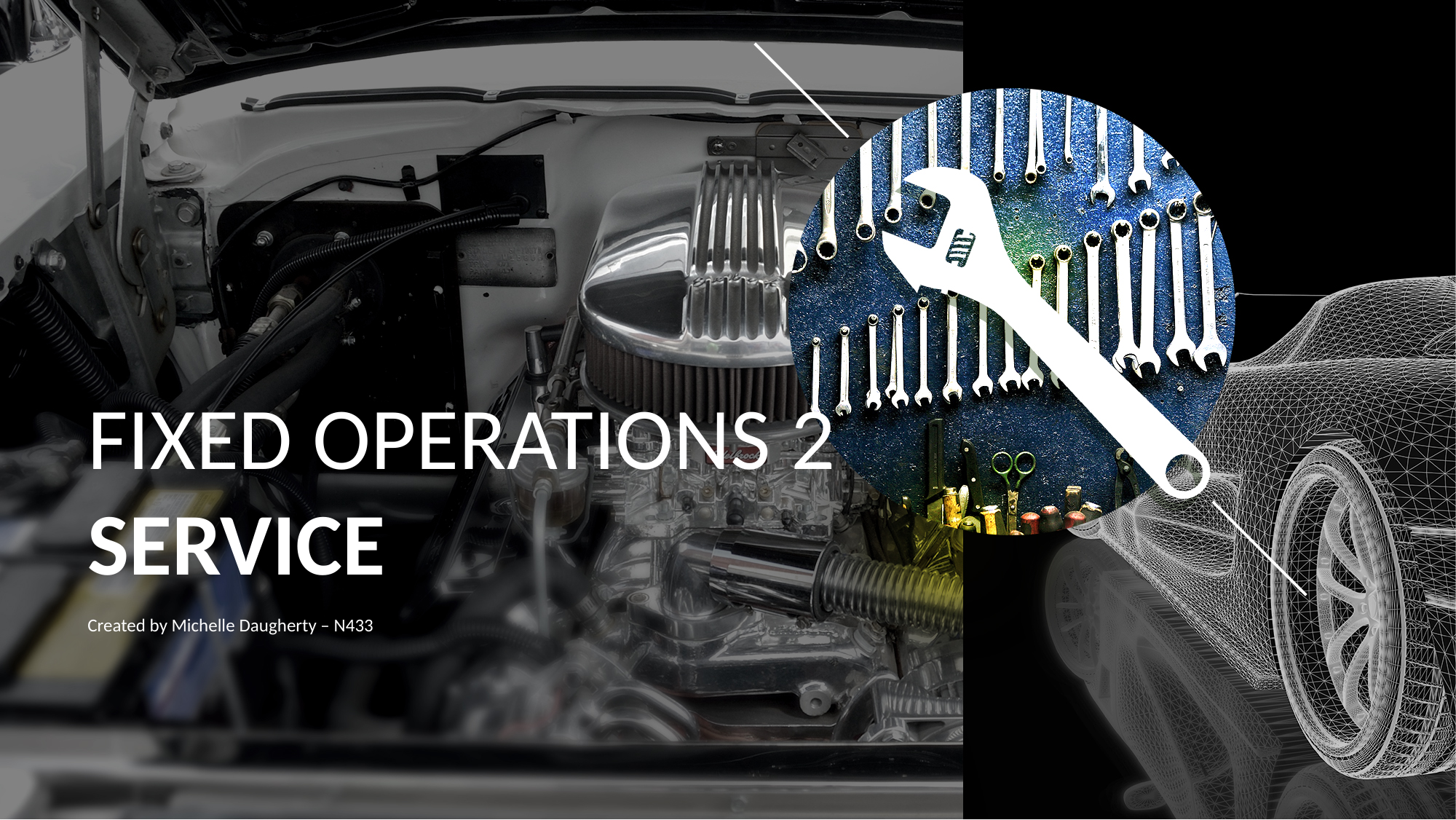

# FIXED OPERATIONS 2 SERVICE
Created by Michelle Daugherty – N433